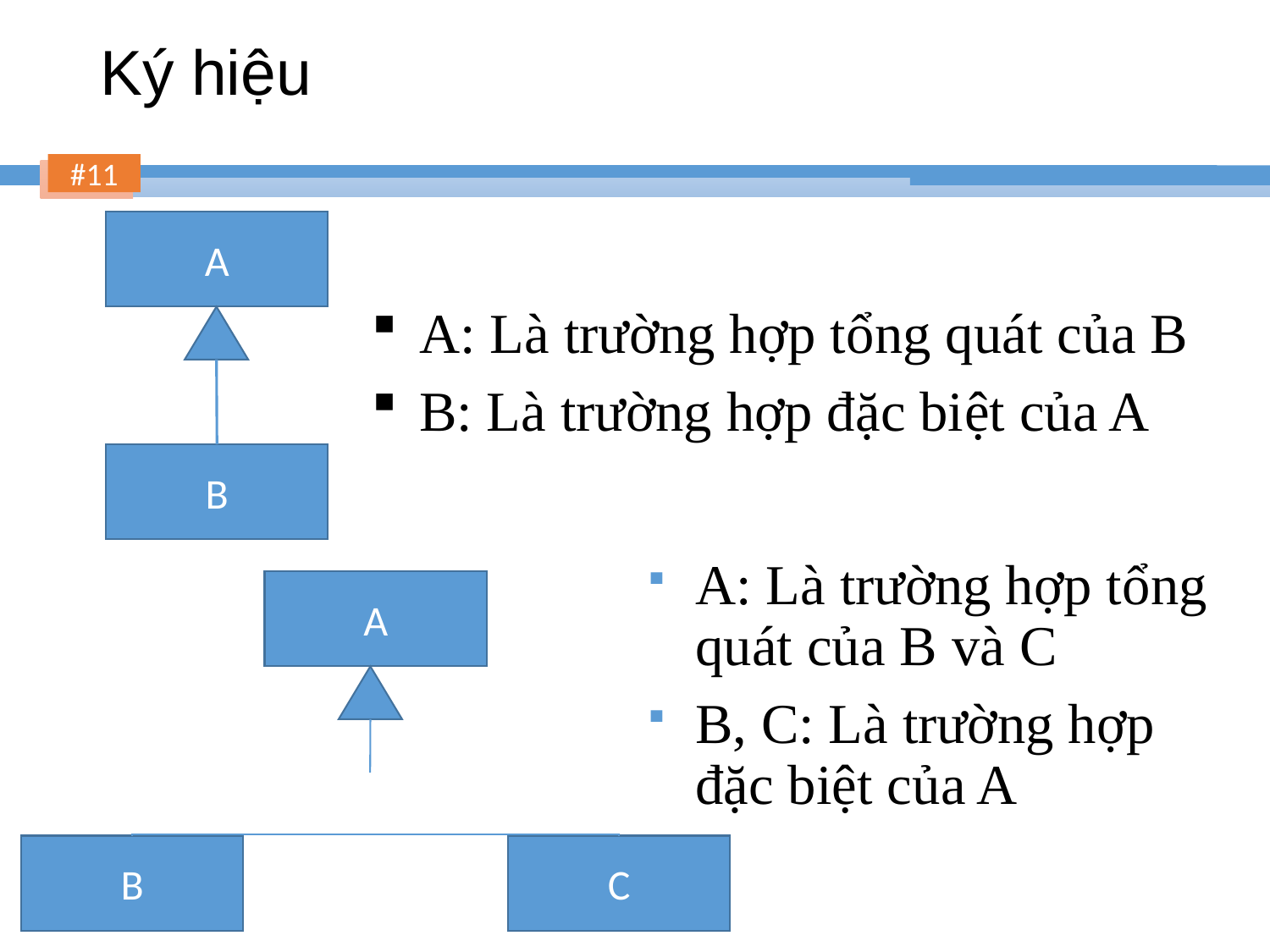

# Ký hiệu
A

B
A: Là trường hợp tổng quát của B
B: Là trường hợp đặc biệt của A
A: Là trường hợp tổng quát của B và C
B, C: Là trường hợp đặc biệt của A
A

B
C
11